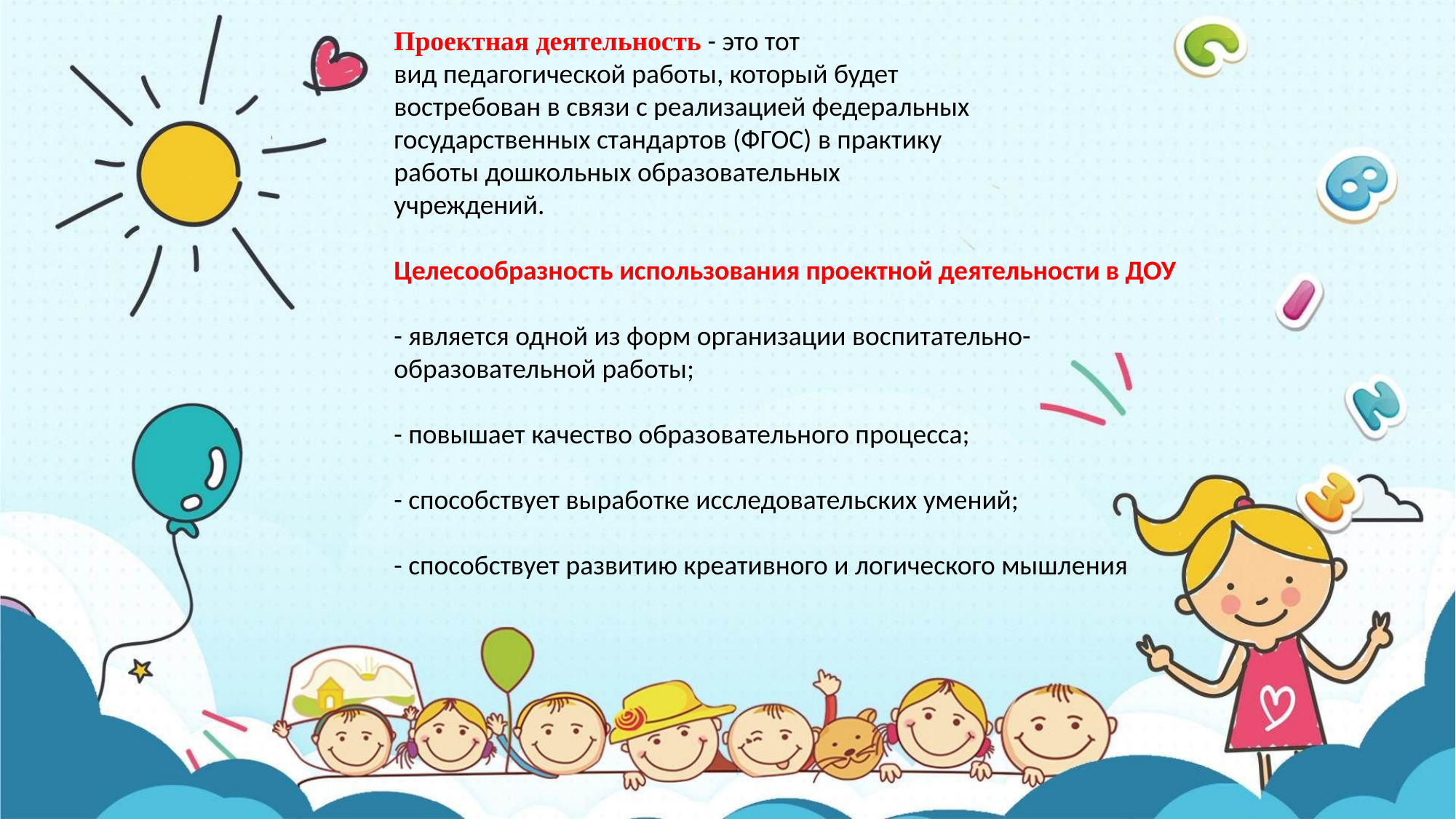

Проектная деятельность - это тот
вид педагогической работы, который будет
востребован в связи с реализацией федеральных
государственных стандартов (ФГОС) в практику
работы дошкольных образовательных
учреждений.

Целесообразность использования проектной деятельности в ДОУ

- является одной из форм организации воспитательно-образовательной работы;

- повышает качество образовательного процесса;

- способствует выработке исследовательских умений;

- способствует развитию креативного и логического мышления